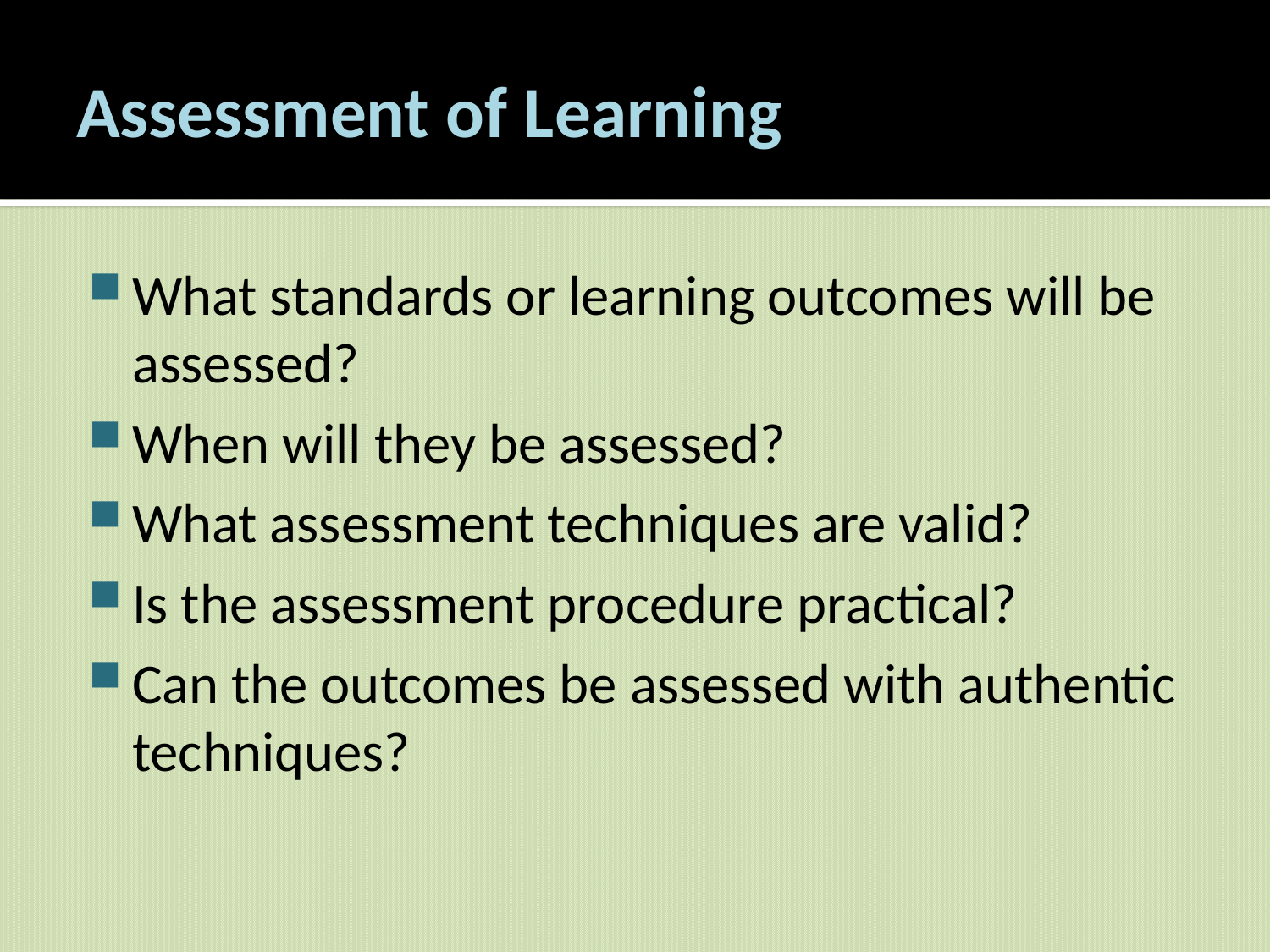

# Assessment of Learning
What standards or learning outcomes will be assessed?
When will they be assessed?
What assessment techniques are valid?
Is the assessment procedure practical?
Can the outcomes be assessed with authentic techniques?